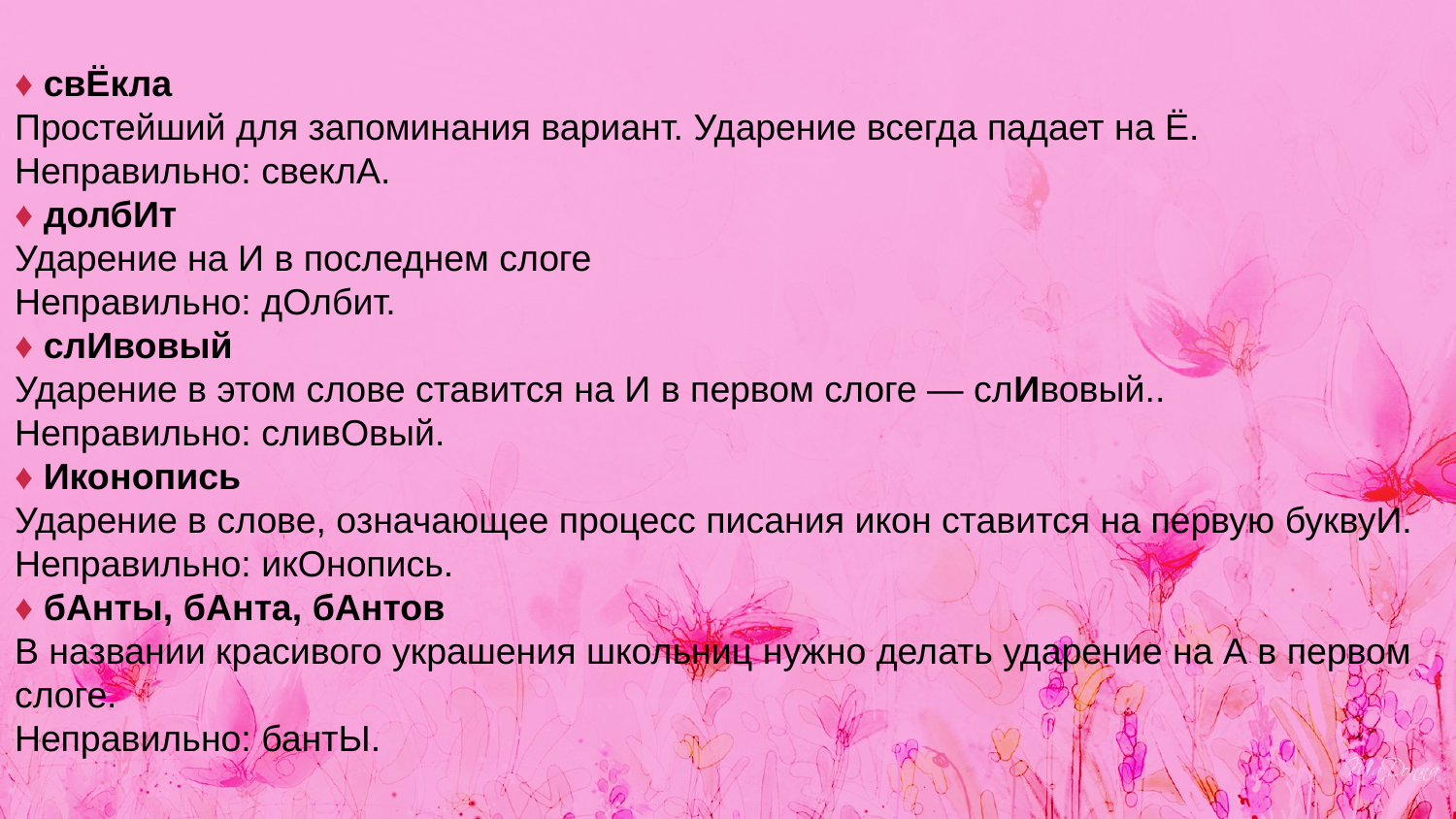

♦ свЁкла
Простейший для запоминания вариант. Ударение всегда падает на Ё.
Неправильно: свеклА.
♦ долбИт
Ударение на И в последнем слоге
Неправильно: дОлбит.
♦ слИвовый
Ударение в этом слове ставится на И в первом слоге — слИвовый..
Неправильно: сливОвый.
♦ Иконопись
Ударение в слове, означающее процесс писания икон ставится на первую буквуИ.
Неправильно: икОнопись.
♦ бАнты, бАнта, бАнтов
В названии красивого украшения школьниц нужно делать ударение на А в первом слоге.
Неправильно: бантЫ.